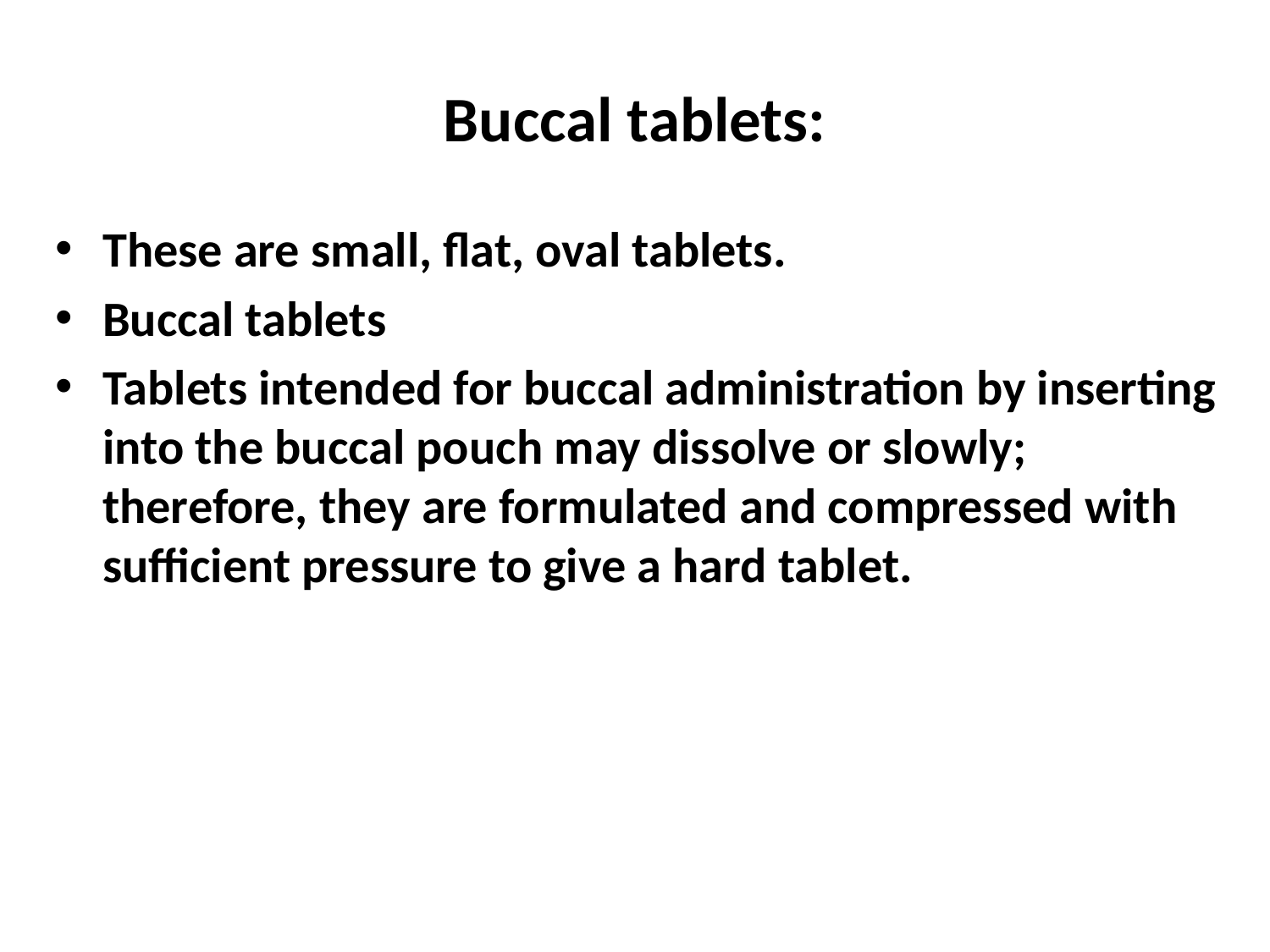

# Buccal tablets:
These are small, flat, oval tablets.
Buccal tablets
Tablets intended for buccal administration by inserting into the buccal pouch may dissolve or slowly; therefore, they are formulated and compressed with sufficient pressure to give a hard tablet.